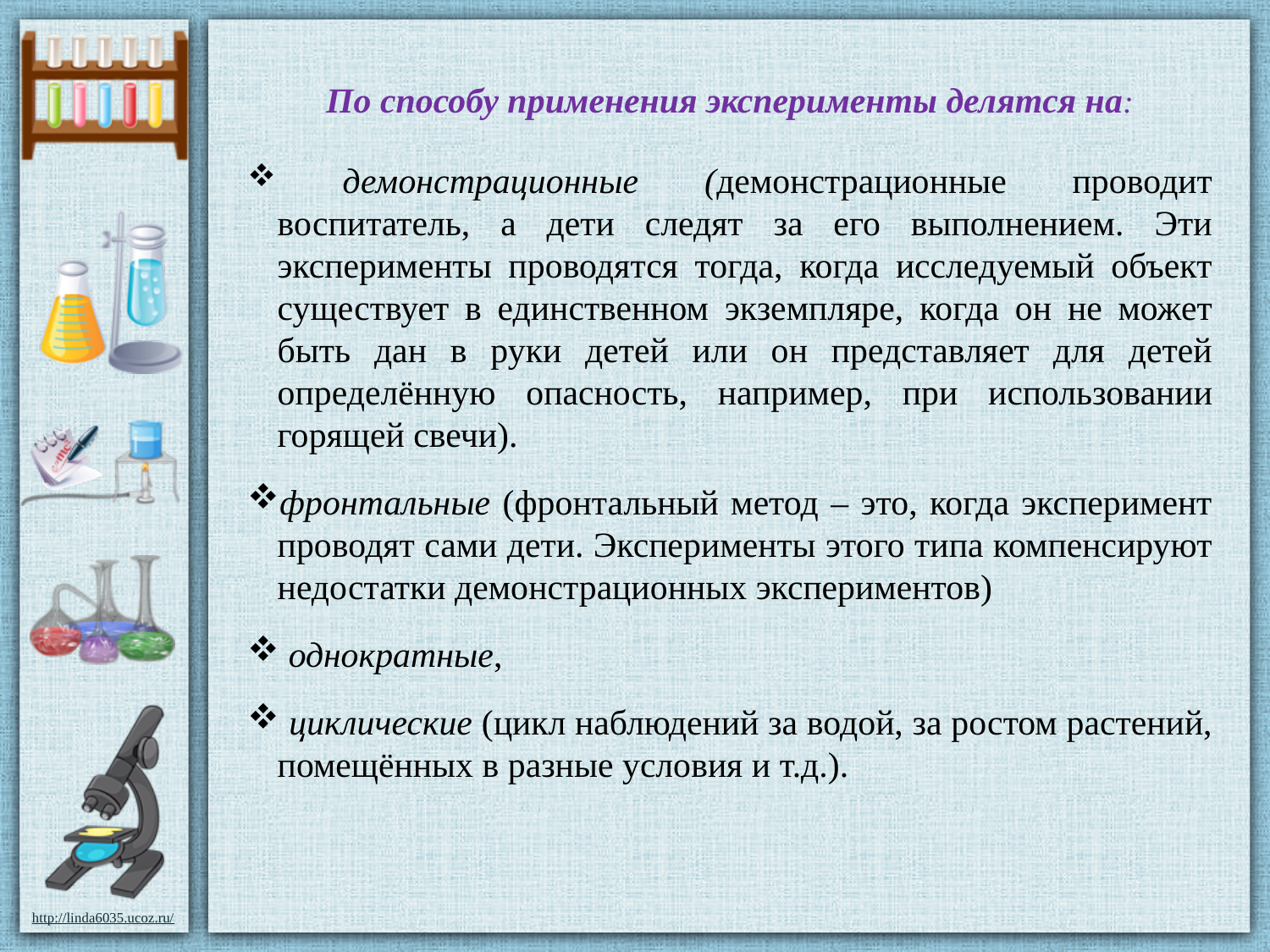

По способу применения эксперименты делятся на:

 демонстрационные (демонстрационные проводит воспитатель, а дети следят за его выполнением. Эти эксперименты проводятся тогда, когда исследуемый объект существует в единственном экземпляре, когда он не может быть дан в руки детей или он представляет для детей определённую опасность, например, при использовании горящей свечи).

фронтальные (фронтальный метод – это, когда эксперимент проводят сами дети. Эксперименты этого типа компенсируют недостатки демонстрационных экспериментов)

 однократные,

 циклические (цикл наблюдений за водой, за ростом растений, помещённых в разные условия и т.д.).